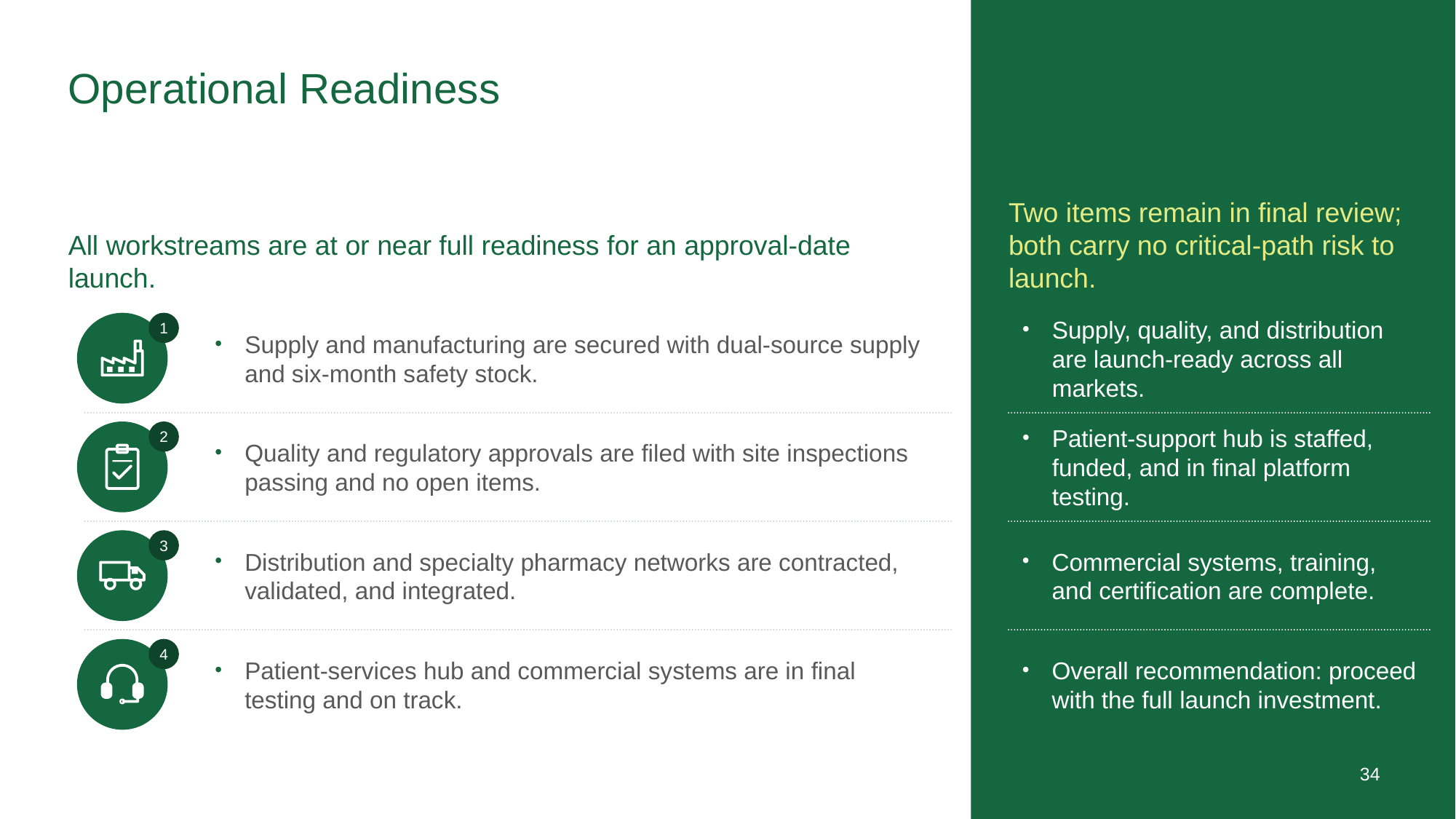

# Operational Readiness
All workstreams are at or near full readiness for an approval-date launch.
Two items remain in final review; both carry no critical-path risk to launch.

Supply and manufacturing are secured with dual-source supply and six-month safety stock.
Supply, quality, and distribution are launch-ready across all markets.
1

Quality and regulatory approvals are filed with site inspections passing and no open items.
Patient-support hub is staffed, funded, and in final platform testing.
2

Distribution and specialty pharmacy networks are contracted, validated, and integrated.
Commercial systems, training, and certification are complete.
3

Patient-services hub and commercial systems are in final testing and on track.
Overall recommendation: proceed with the full launch investment.
4

34